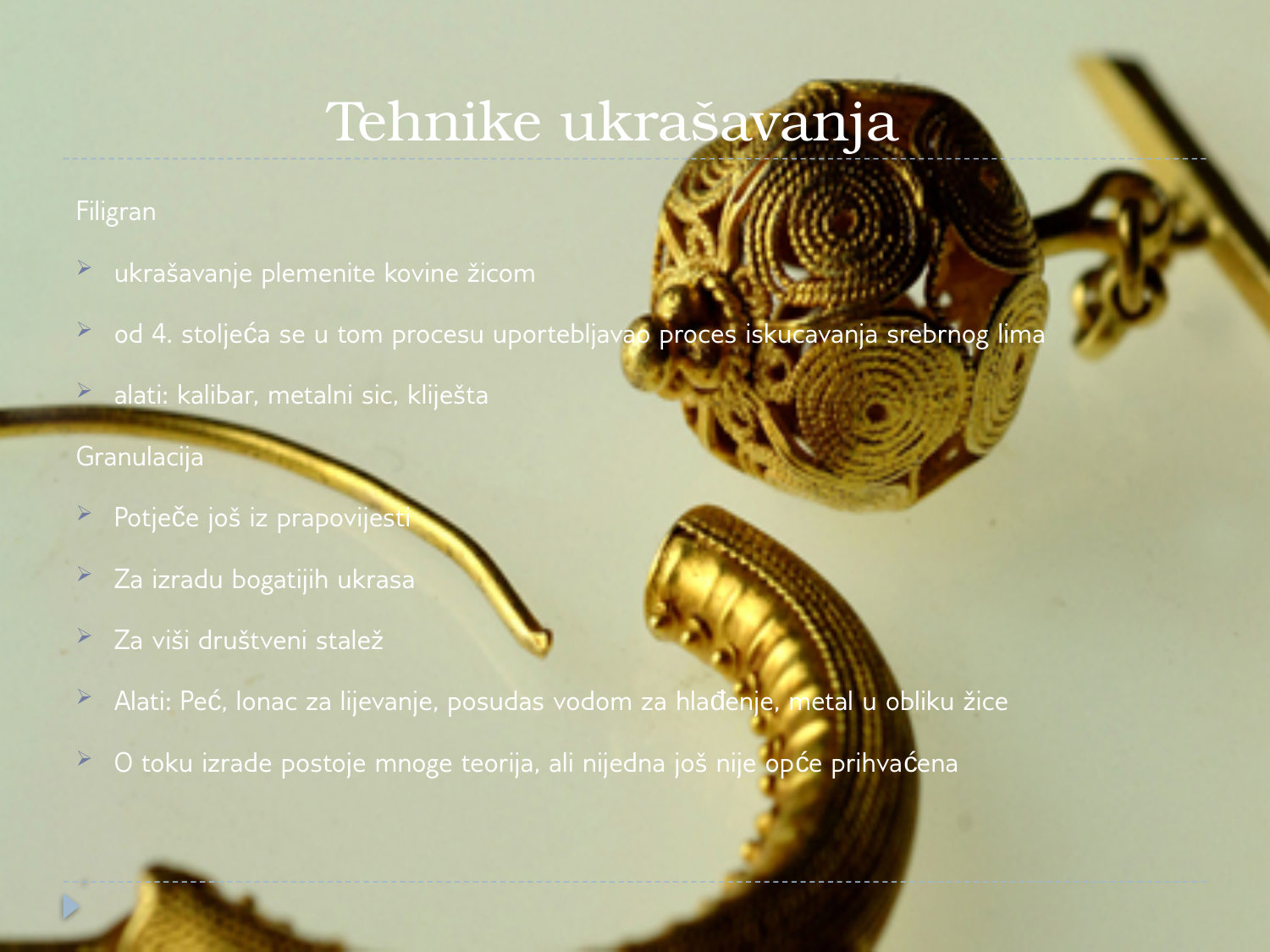

# Tehnike ukrašavanja
Filigran
ukrašavanje plemenite kovine žicom
od 4. stoljeća se u tom procesu uportebljavao proces iskucavanja srebrnog lima
alati: kalibar, metalni sic, kliješta
Granulacija
Potječe još iz prapovijesti
Za izradu bogatijih ukrasa
Za viši društveni stalež
Alati: Peć, lonac za lijevanje, posudas vodom za hlađenje, metal u obliku žice
O toku izrade postoje mnoge teorija, ali nijedna još nije opće prihvaćena